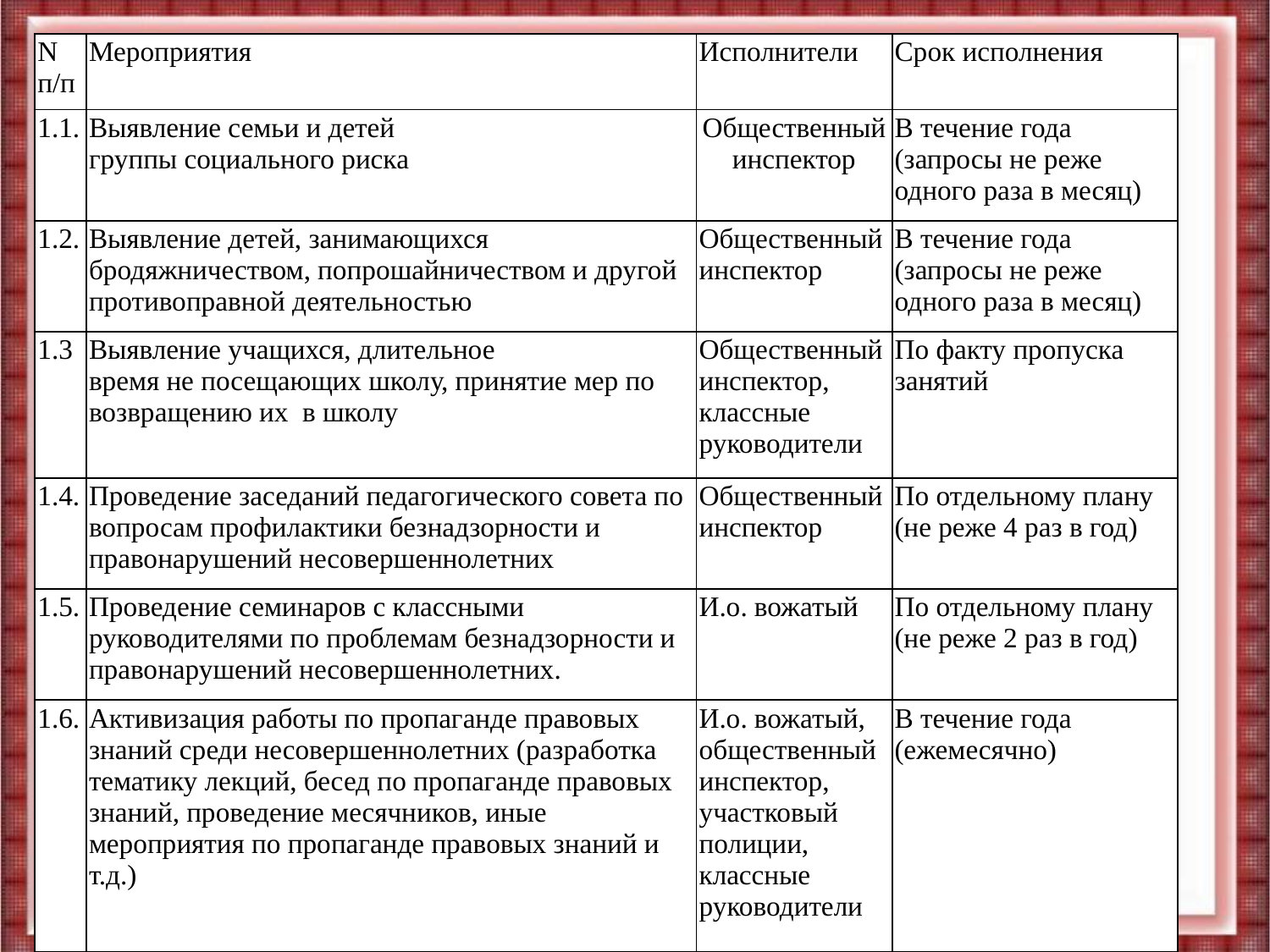

| N п/п | Мероприятия | Исполнители | Срок исполнения |
| --- | --- | --- | --- |
| 1.1. | Выявление семьи и детей группы социального риска | Общественный инспектор | В течение года (запросы не реже одного раза в месяц) |
| 1.2. | Выявление детей, занимающихся бродяжничеством, попрошайничеством и другой противоправной деятельностью | Общественный инспектор | В течение года (запросы не реже одного раза в месяц) |
| 1.3 | Выявление учащихся, длительное время не посещающих школу, принятие мер по возвращению их  в школу | Общественный инспектор, классные руководители | По факту пропуска занятий |
| 1.4. | Проведение заседаний педагогического совета по вопросам профилактики безнадзорности и правонарушений несовершеннолетних | Общественный инспектор | По отдельному плану (не реже 4 раз в год) |
| 1.5. | Проведение семинаров с классными руководителями по проблемам безнадзорности и правонарушений несовершеннолетних. | И.о. вожатый | По отдельному плану (не реже 2 раз в год) |
| 1.6. | Активизация работы по пропаганде правовых знаний среди несовершеннолетних (разработка тематику лекций, бесед по пропаганде правовых знаний, проведение месячников, иные мероприятия по пропаганде правовых знаний и т.д.) | И.о. вожатый, общественный инспектор, участковый полиции, классные руководители | В течение года (ежемесячно) |